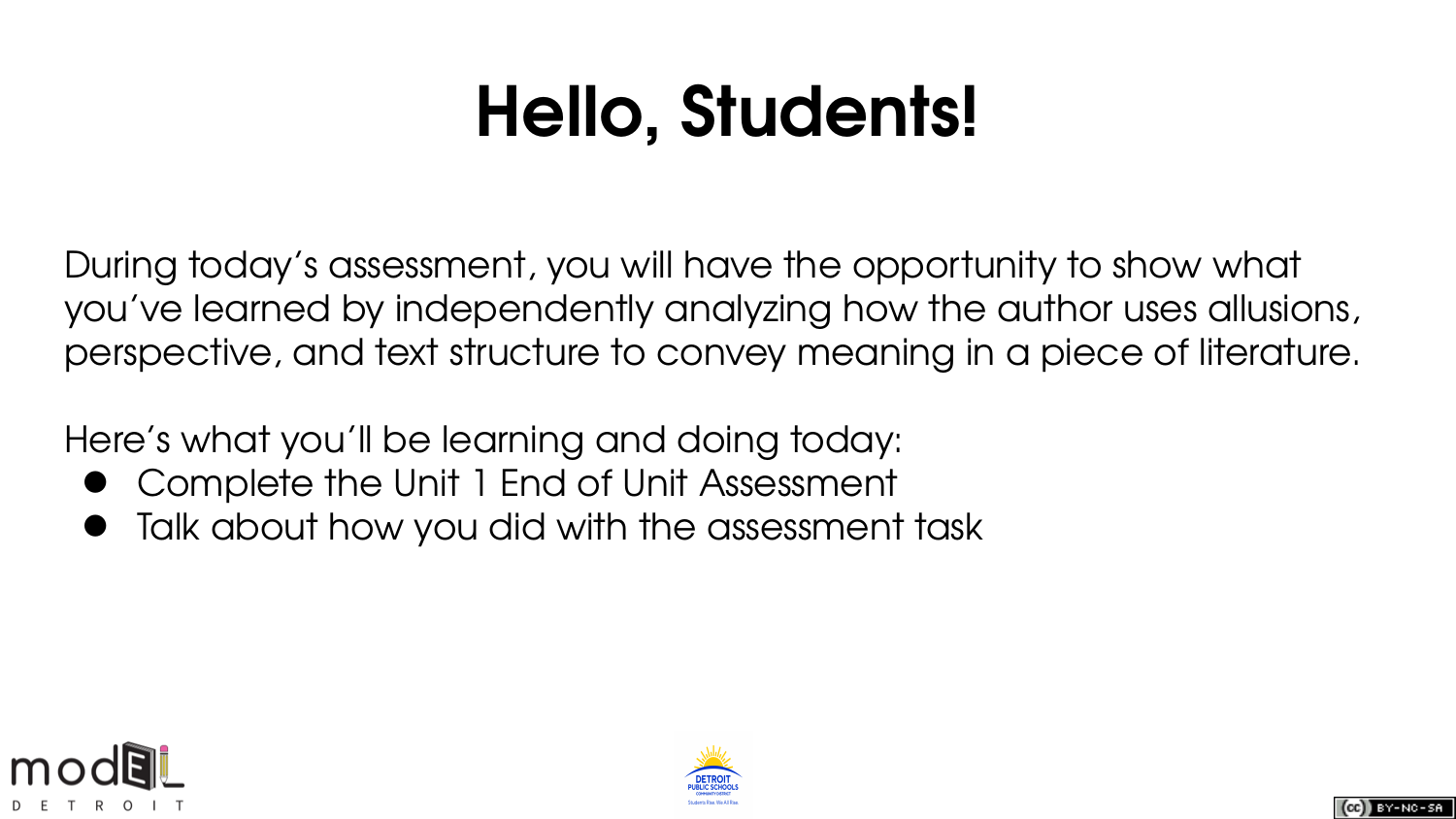

# Hello, Students!

During today’s assessment, you will have the opportunity to show what you’ve learned by independently analyzing how the author uses allusions, perspective, and text structure to convey meaning in a piece of literature.

Here’s what you’ll be learning and doing today:
Complete the Unit 1 End of Unit Assessment
Talk about how you did with the assessment task